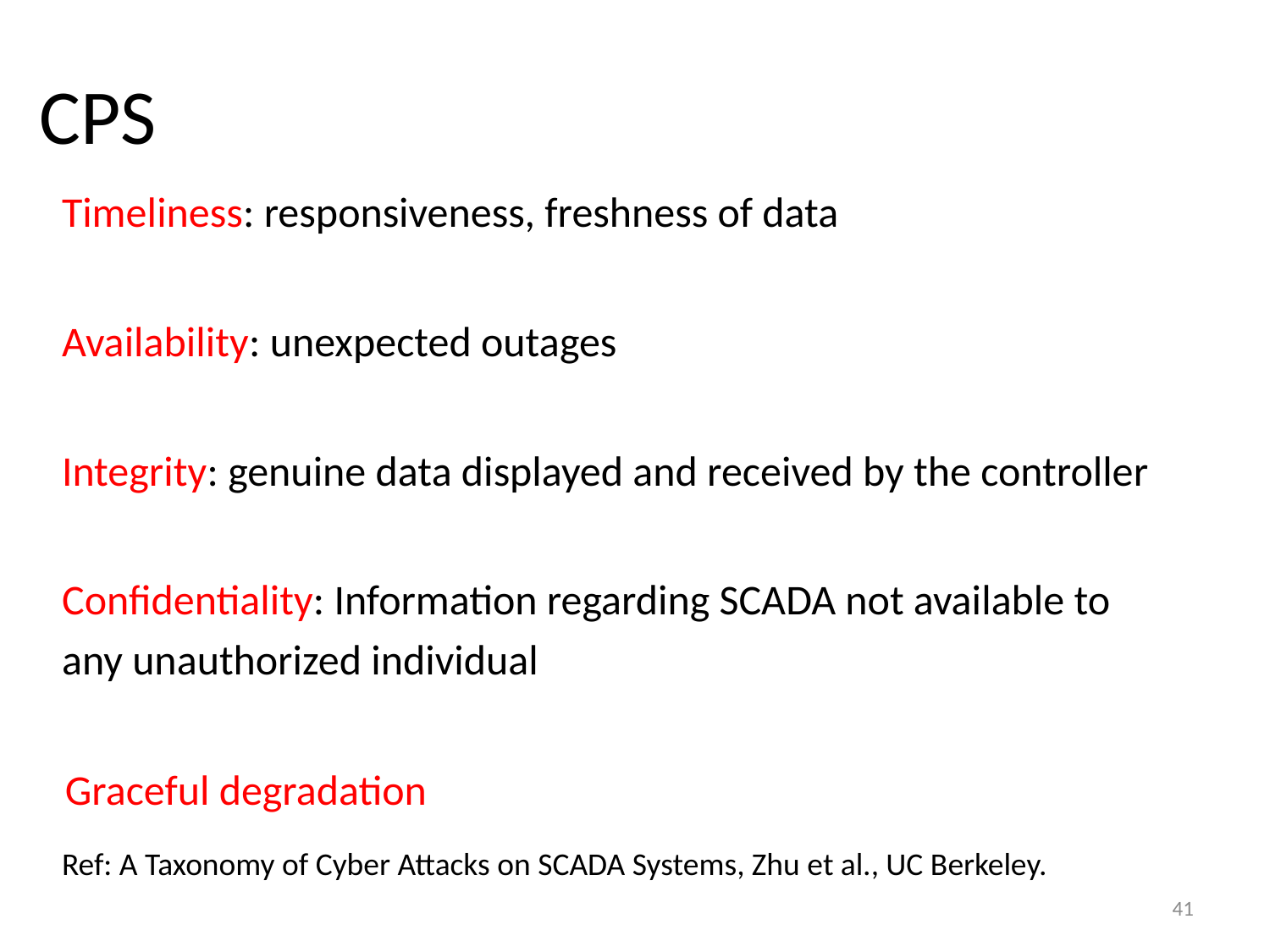

# CPS
Timeliness: responsiveness, freshness of data
Availability: unexpected outages
Integrity: genuine data displayed and received by the controller
Confidentiality: Information regarding SCADA not available to any unauthorized individual
Graceful degradation
Ref: A Taxonomy of Cyber Attacks on SCADA Systems, Zhu et al., UC Berkeley.
41